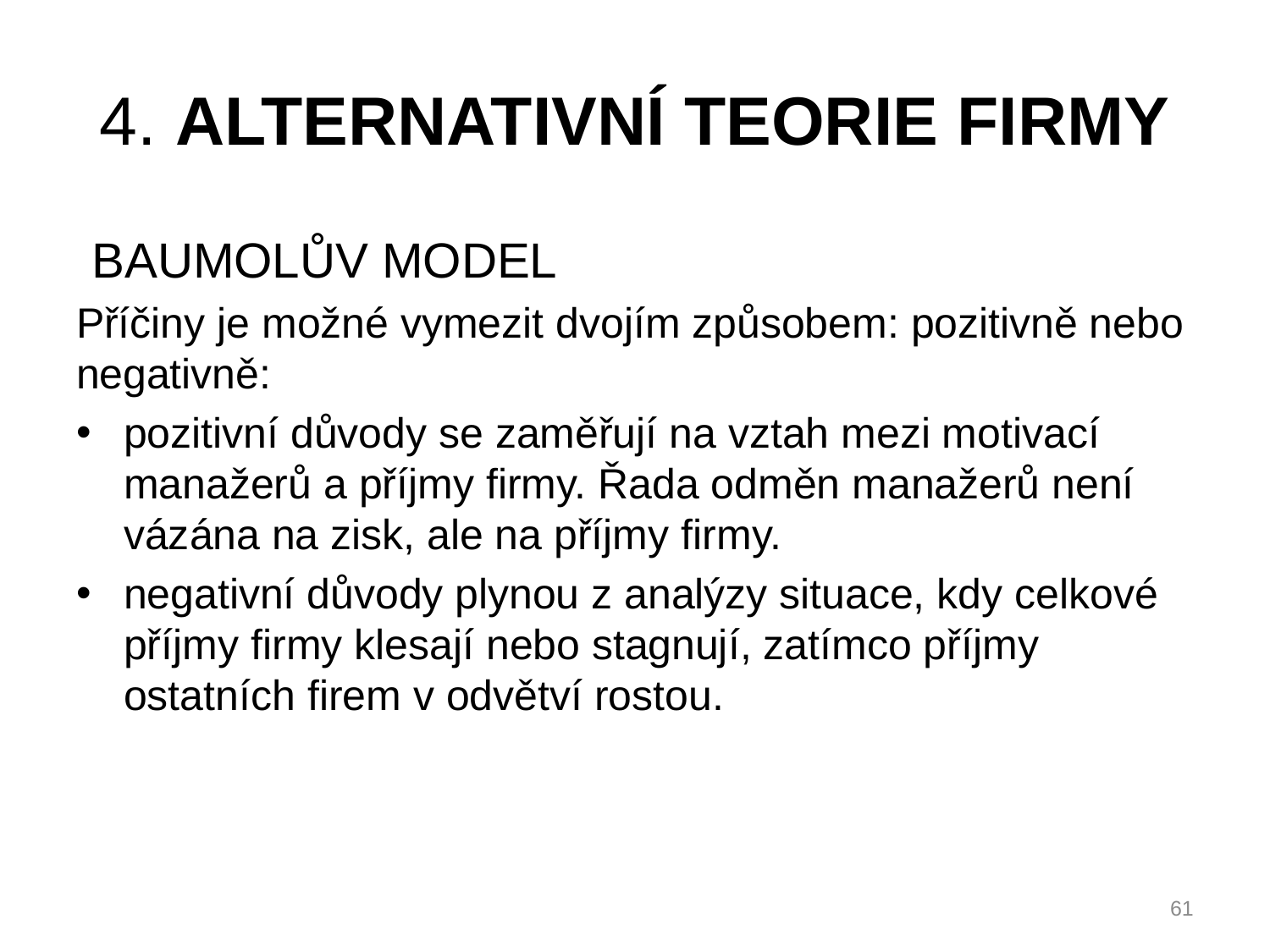

# 4. ALTERNATIVNÍ TEORIE FIRMY
BAUMOLŮV MODEL
Příčiny je možné vymezit dvojím způsobem: pozitivně nebo negativně:
pozitivní důvody se zaměřují na vztah mezi motivací manažerů a příjmy firmy. Řada odměn manažerů není vázána na zisk, ale na příjmy firmy.
negativní důvody plynou z analýzy situace, kdy celkové příjmy firmy klesají nebo stagnují, zatímco příjmy ostatních firem v odvětví rostou.
61